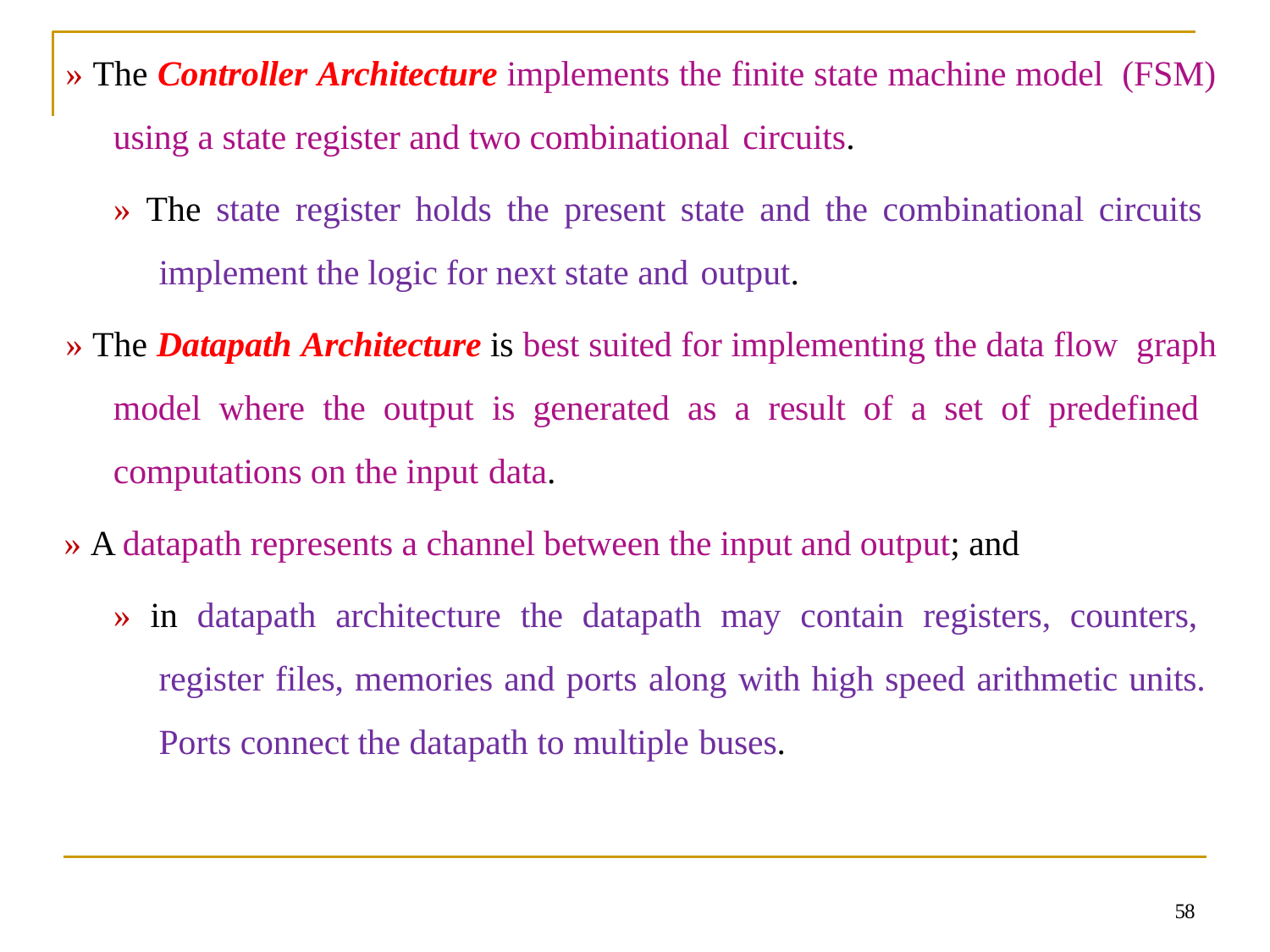

» The Controller Architecture implements the finite state machine model  (FSM) using a state register and two combinational circuits.
» The state register holds the present state and the combinational circuits  implement the logic for next state and output.
» The Datapath Architecture is best suited for implementing the data flow  graph model where the output is generated as a result of a set of predefined  computations on the input data.
» A datapath represents a channel between the input and output; and
» in datapath architecture the datapath may contain registers, counters,  register files, memories and ports along with high speed arithmetic units.  Ports connect the datapath to multiple buses.
58